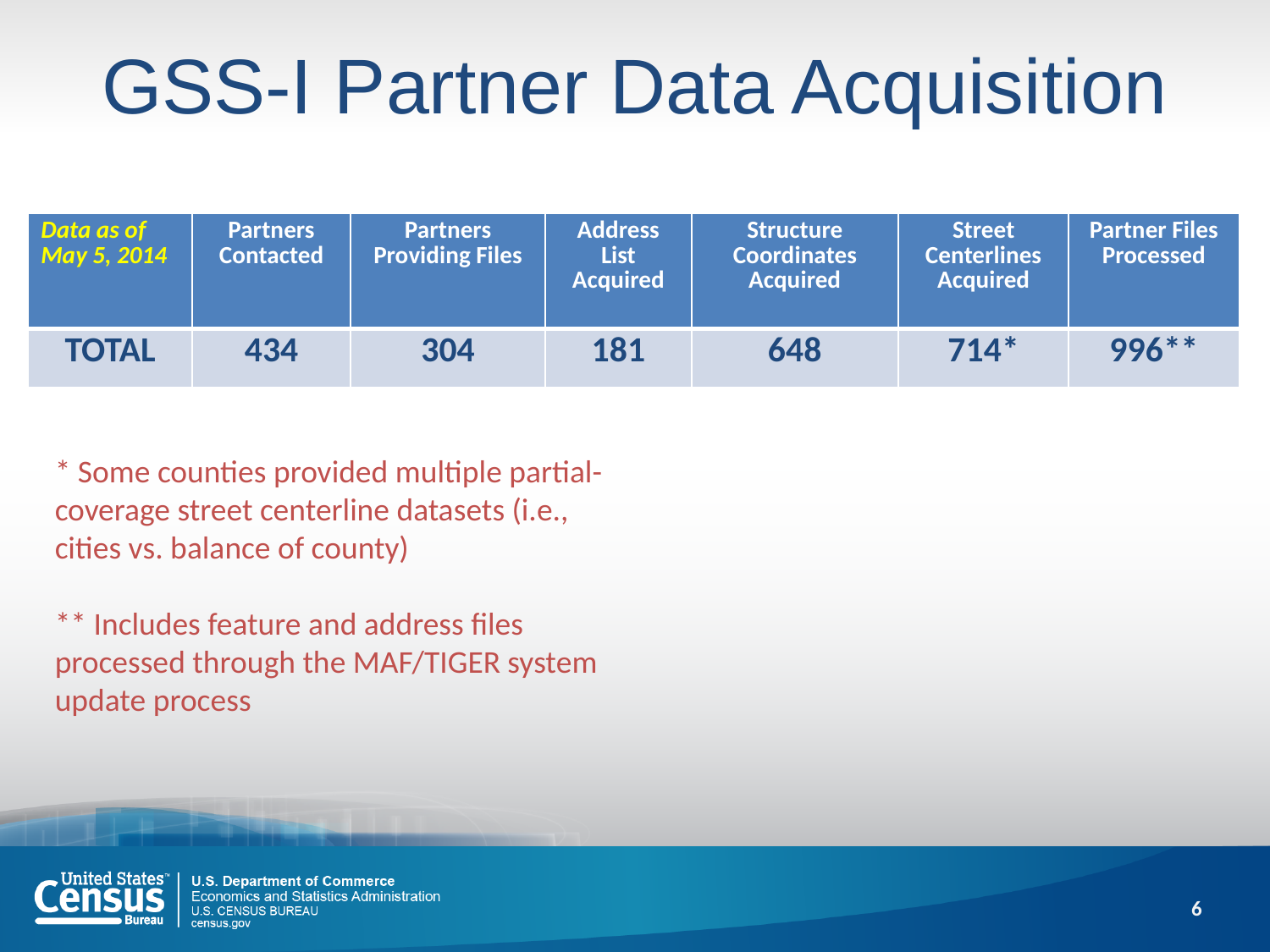

# GSS-I Partner Data Acquisition
| Data as of May 5, 2014 | Partners Contacted | Partners Providing Files | Address List Acquired | Structure Coordinates Acquired | Street Centerlines Acquired | Partner Files Processed |
| --- | --- | --- | --- | --- | --- | --- |
| TOTAL | 434 | 304 | 181 | 648 | 714\* | 996\*\* |

* Some counties provided multiple partial-coverage street centerline datasets (i.e., cities vs. balance of county)

** Includes feature and address files processed through the MAF/TIGER system update process
6
| Partnership Coverage (cumulative) | # |
| --- | --- |
| Number of partners contacted (so far…) | 468 |
| Number of partners (not entities) that provided files | 305 |
| Number of partners that could not provide files because of use agreement or fee restriction | 14 |
| Governments represented | 7,864 |
| Census Tracts covered | 28,500 |
| Population covered\* | 117,228,778 |
| Housing units covered\* | 49,028,579 |
| \* Population and Housing calculated using 2010 Census Block Counts |  |